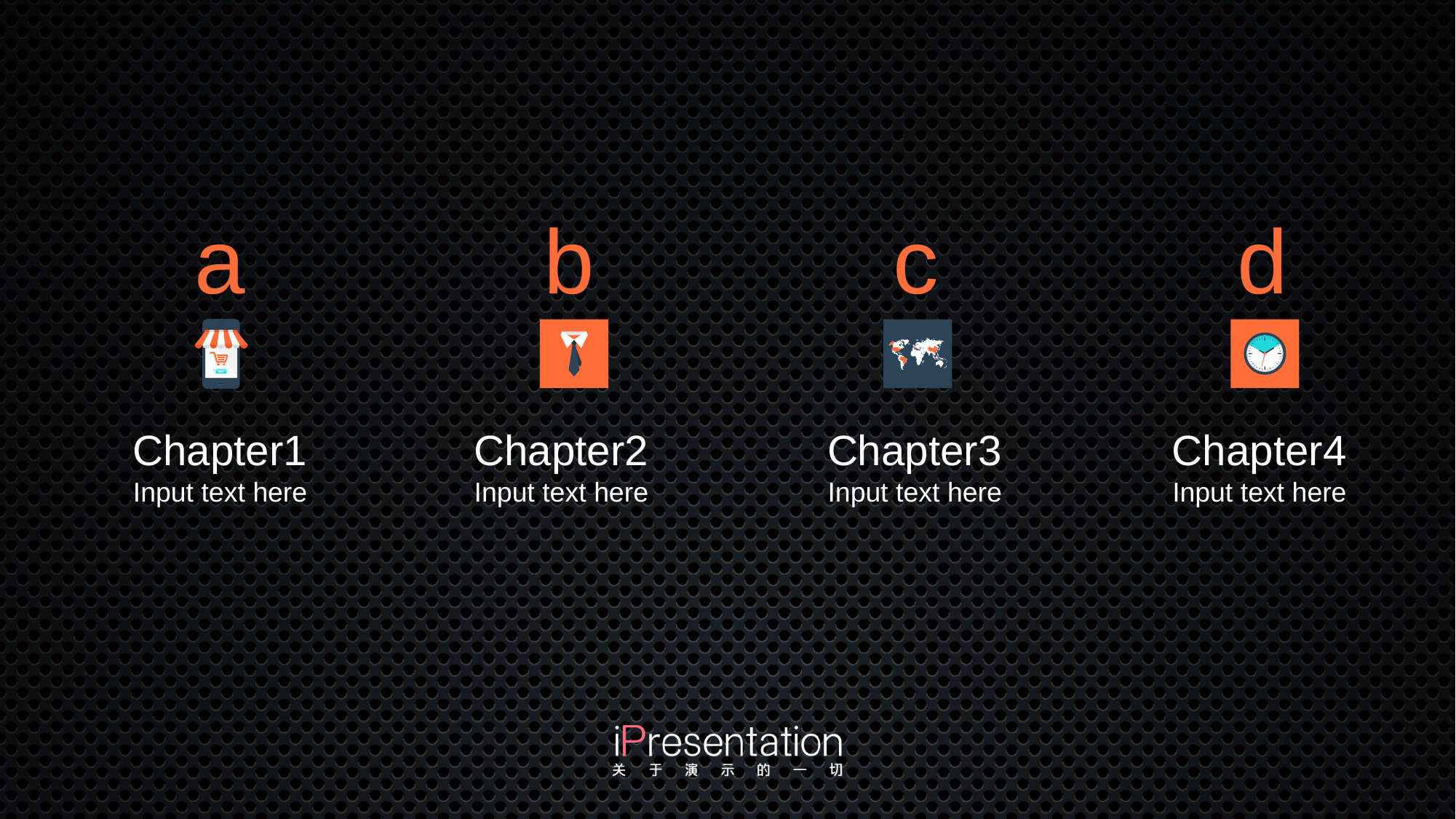

a
Chapter1
Input text here
b
Chapter2
Input text here

c
Chapter3
Input text here

d
Chapter4
Input text here